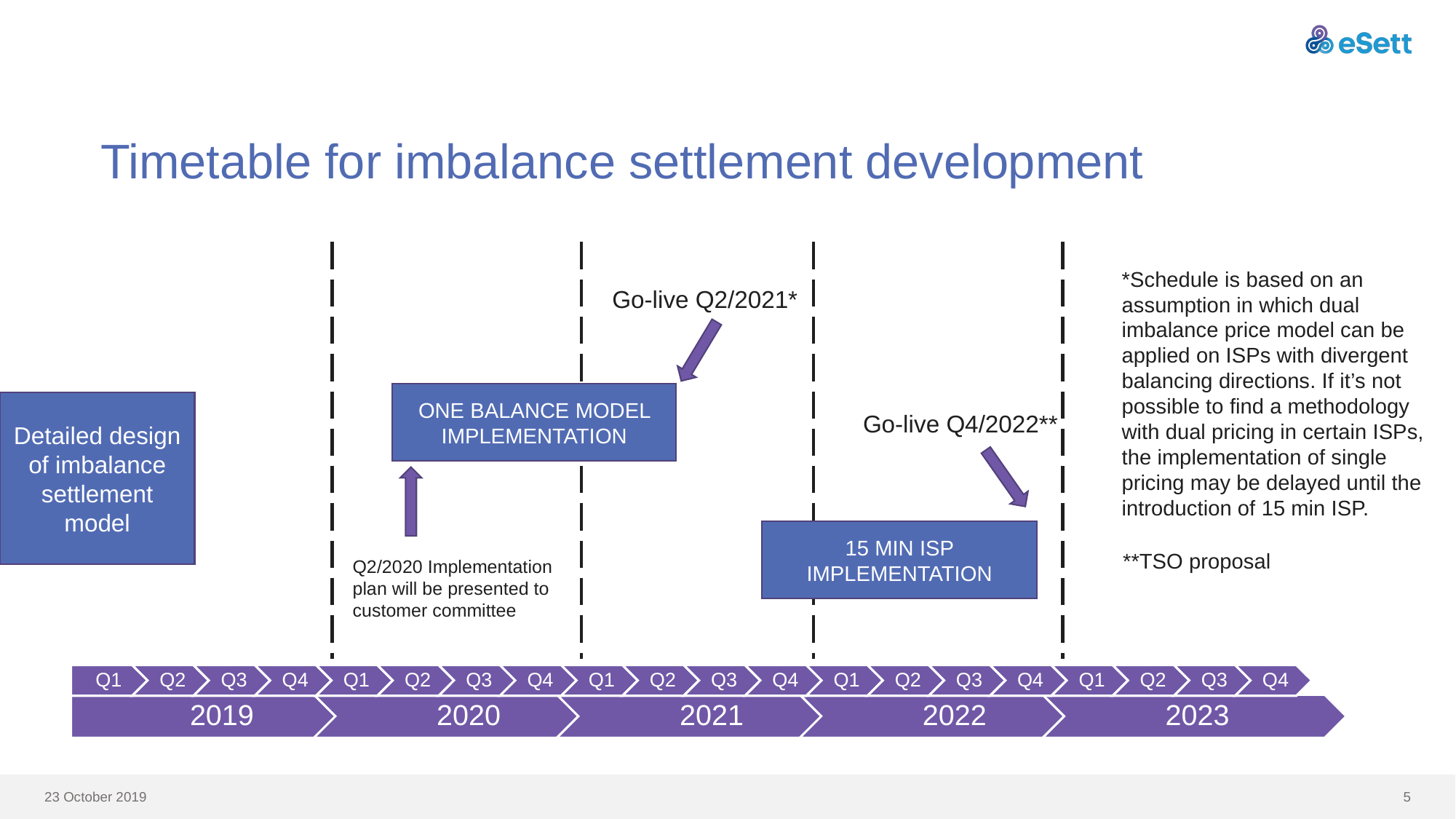

# Timetable for imbalance settlement development
*Schedule is based on an assumption in which dual imbalance price model can be applied on ISPs with divergent balancing directions. If it’s not possible to find a methodology with dual pricing in certain ISPs, the implementation of single pricing may be delayed until the introduction of 15 min ISP.
Go-live Q2/2021*

ONE BALANCE MODEL IMPLEMENTATION
Detailed design of imbalance settlement model
Go-live Q4/2022**

15 MIN ISP IMPLEMENTATION
**TSO proposal
Q2/2020 Implementation plan will be presented to customer committee
Q1
Q2
Q3
Q4
Q1
Q2
Q3
Q4
Q1
Q2
Q3
Q4
Q1
Q2
Q3
Q4
Q1
Q2
Q3
Q4
2019
2020
2021
2022
2023